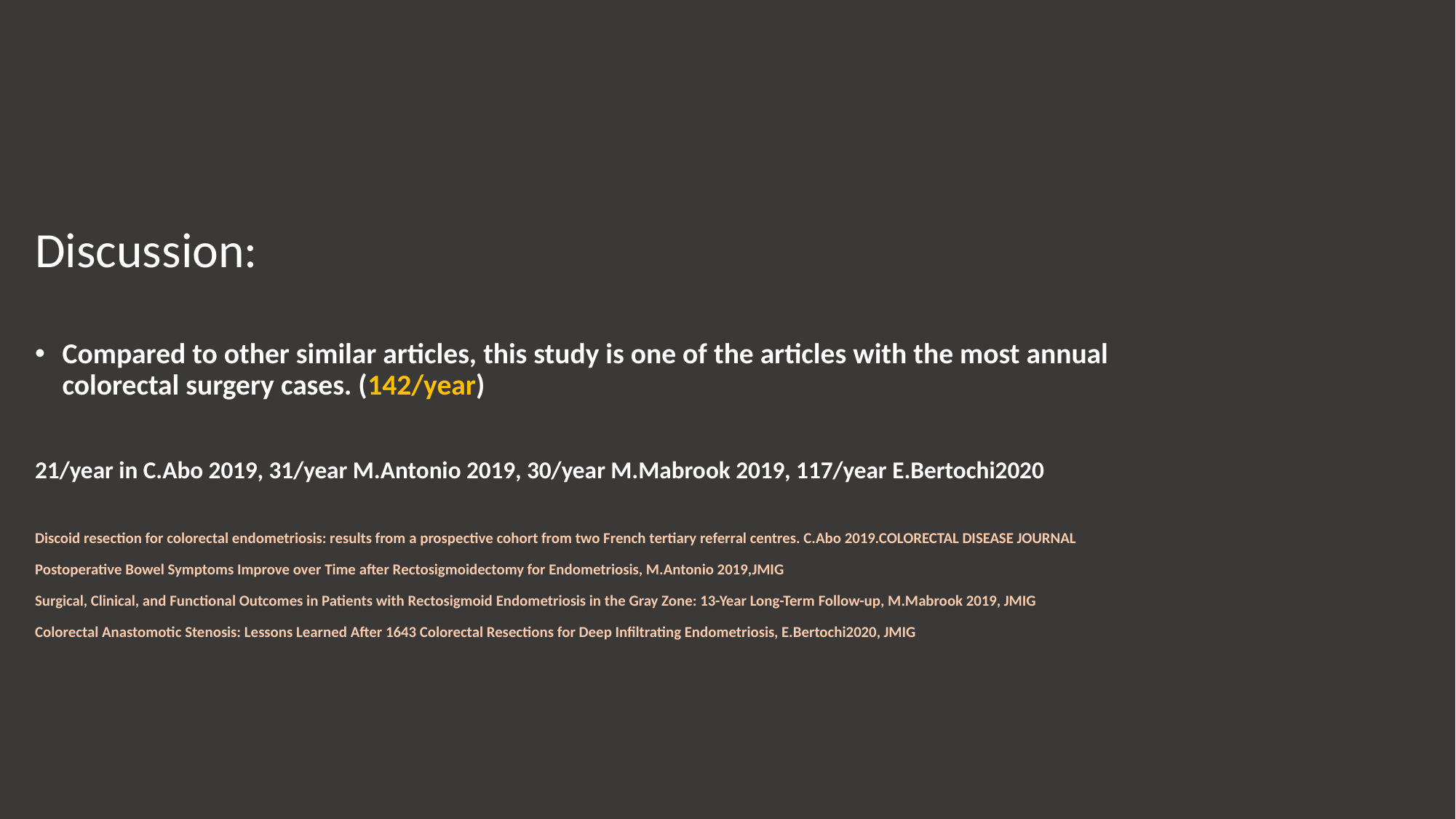

# Discussion:

Compared to other similar articles, this study is one of the articles with the most annual colorectal surgery cases. (142/year)

21/year in C.Abo 2019, 31/year M.Antonio 2019, 30/year M.Mabrook 2019, 117/year E.Bertochi2020

Discoid resection for colorectal endometriosis: results from a prospective cohort from two French tertiary referral centres. C.Abo 2019.COLORECTAL DISEASE JOURNAL
Postoperative Bowel Symptoms Improve over Time after Rectosigmoidectomy for Endometriosis, M.Antonio 2019,JMIG
Surgical, Clinical, and Functional Outcomes in Patients with Rectosigmoid Endometriosis in the Gray Zone: 13-Year Long-Term Follow-up, M.Mabrook 2019, JMIG
Colorectal Anastomotic Stenosis: Lessons Learned After 1643 Colorectal Resections for Deep Infiltrating Endometriosis, E.Bertochi2020, JMIG